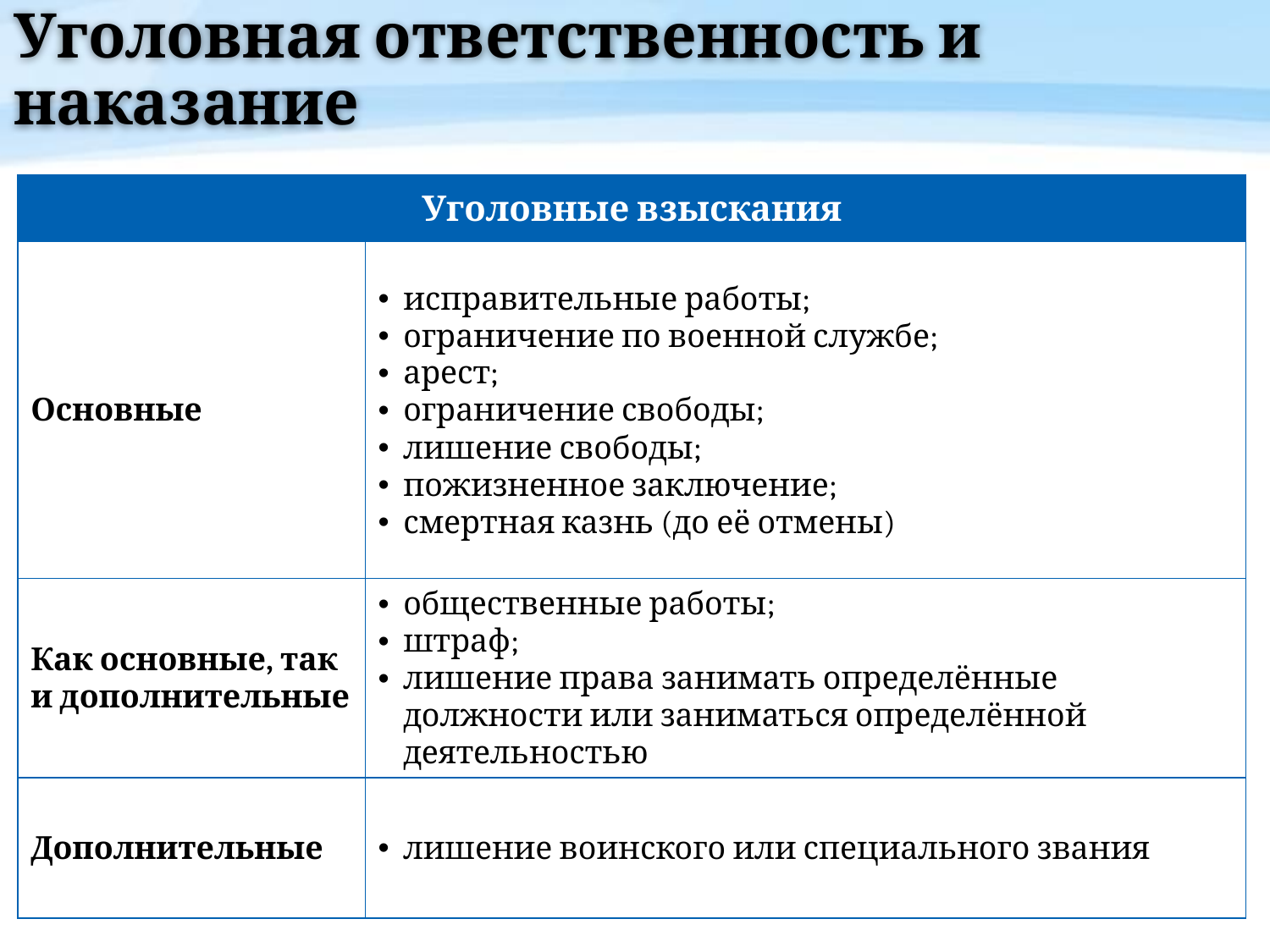

# Уголовная ответственность и наказание
| Уголовные взыскания |  |
| --- | --- |
| Основные | исправительные работы; ограничение по военной службе; арест; ограничение свободы; лишение свободы; пожизненное заключение; смертная казнь (до её отмены) |
| Как основные, так и дополнительные | общественные работы; штраф; лишение права занимать определённые должности или заниматься определённой деятельностью |
| Дополнительные | лишение воинского или специального звания |